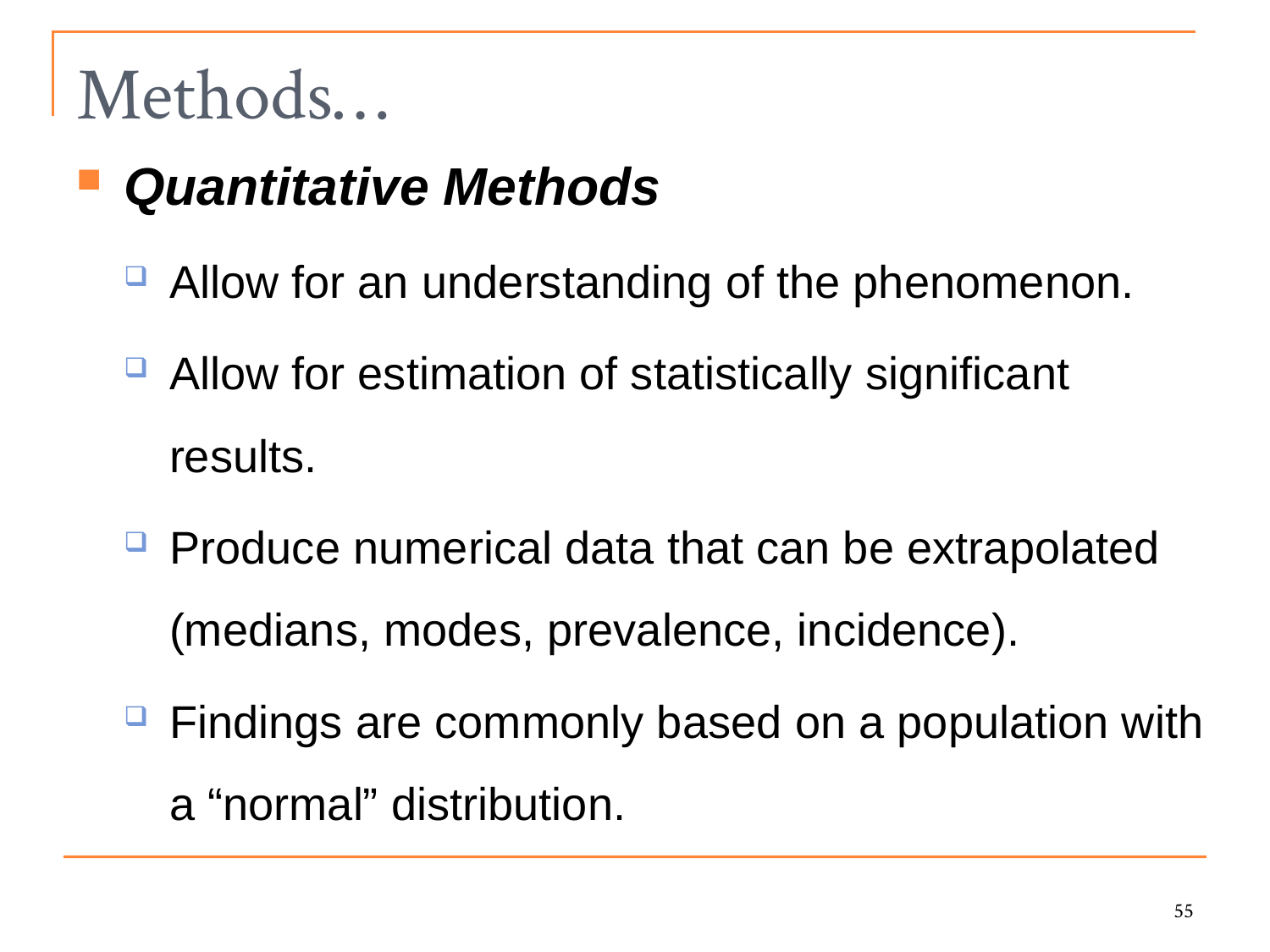

# Methods…
Quantitative Methods
Allow for an understanding of the phenomenon.
Allow for estimation of statistically significant results.
Produce numerical data that can be extrapolated (medians, modes, prevalence, incidence).
Findings are commonly based on a population with a “normal” distribution.
55